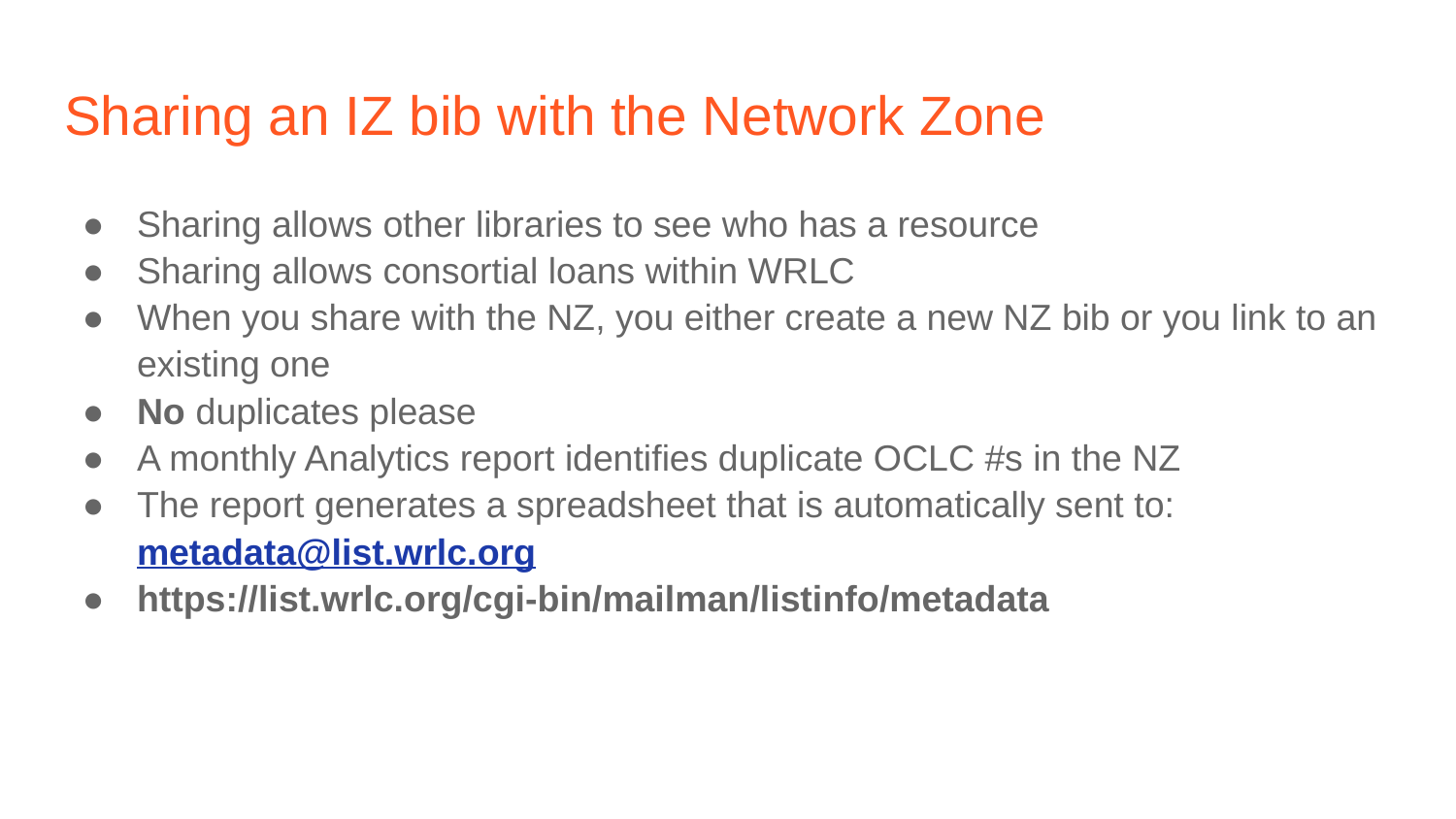

# Sharing an IZ bib with the Network Zone
Sharing allows other libraries to see who has a resource
Sharing allows consortial loans within WRLC
When you share with the NZ, you either create a new NZ bib or you link to an existing one
No duplicates please
A monthly Analytics report identifies duplicate OCLC #s in the NZ
The report generates a spreadsheet that is automatically sent to: metadata@list.wrlc.org
https://list.wrlc.org/cgi-bin/mailman/listinfo/metadata